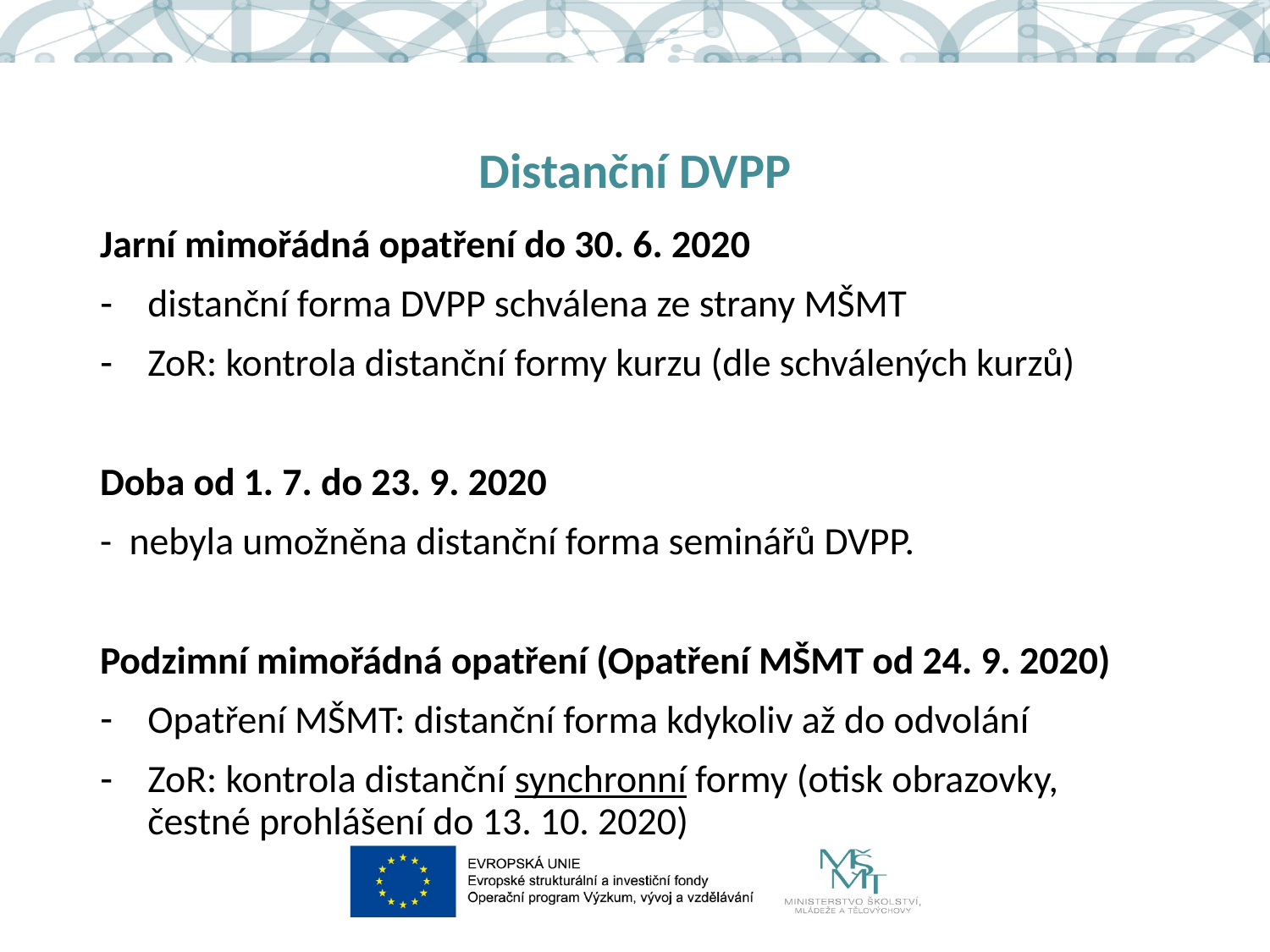

# Distanční DVPP
Jarní mimořádná opatření do 30. 6. 2020
distanční forma DVPP schválena ze strany MŠMT
ZoR: kontrola distanční formy kurzu (dle schválených kurzů)

Doba od 1. 7. do 23. 9. 2020
-  nebyla umožněna distanční forma seminářů DVPP.

Podzimní mimořádná opatření (Opatření MŠMT od 24. 9. 2020)
Opatření MŠMT: distanční forma kdykoliv až do odvolání
ZoR: kontrola distanční synchronní formy (otisk obrazovky, čestné prohlášení do 13. 10. 2020)